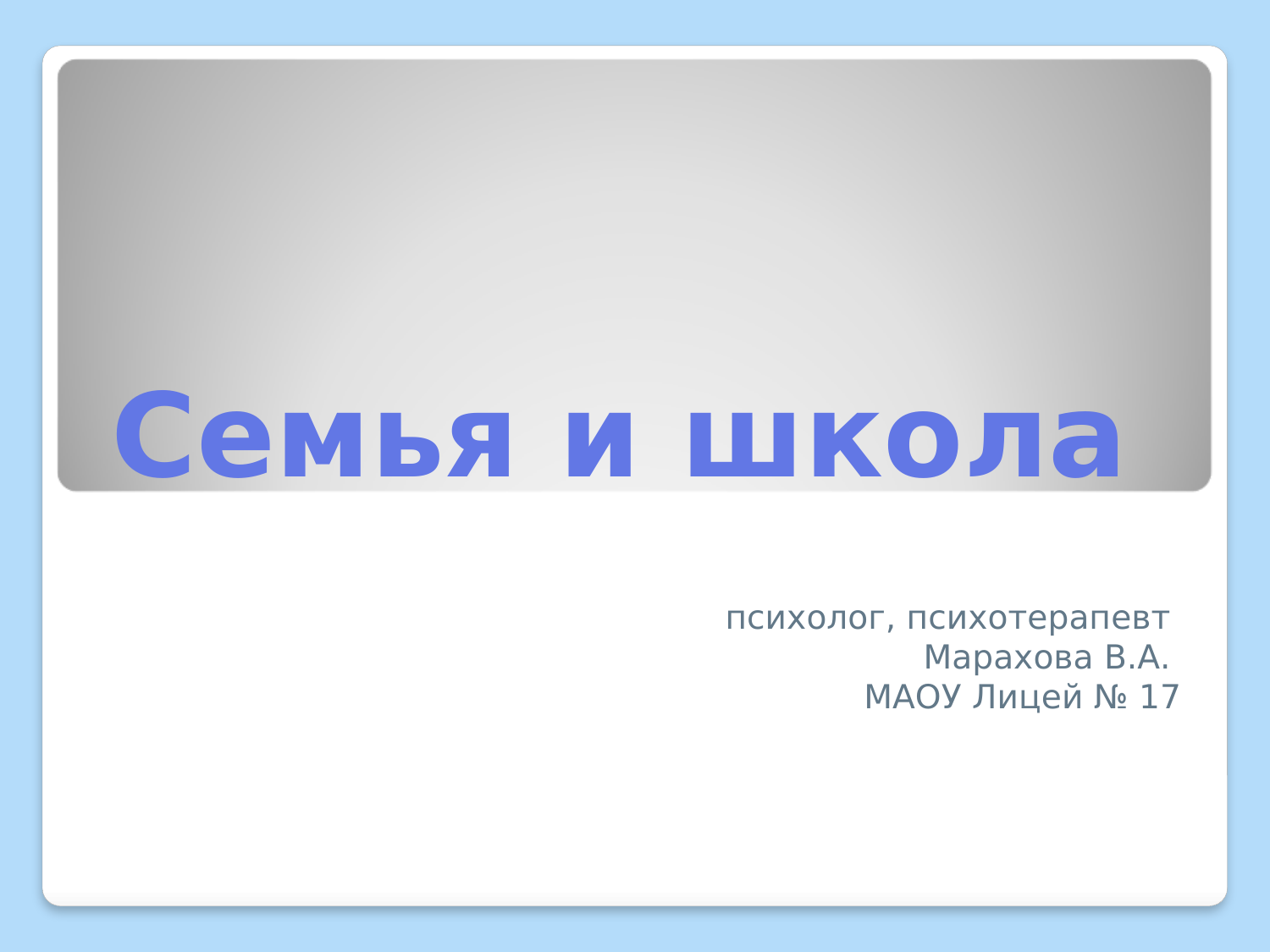

# Семья и школа
психолог, психотерапевт
Марахова В.А.
МАОУ Лицей № 17